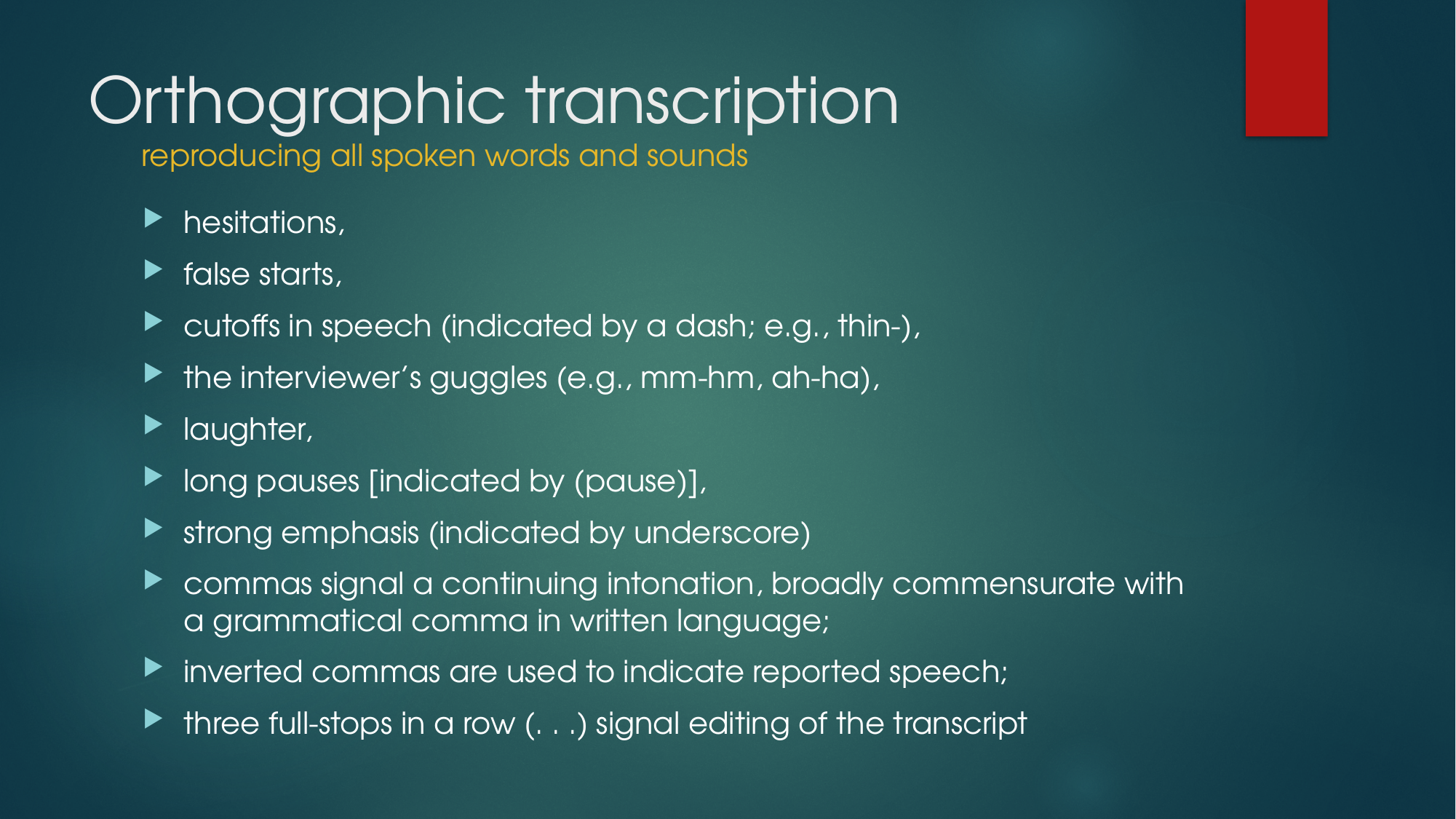

# Orthographic transcription reproducing all spoken words and sounds
hesitations,
false starts,
cutoffs in speech (indicated by a dash; e.g., thin-),
the interviewer’s guggles (e.g., mm-hm, ah-ha),
laughter,
long pauses [indicated by (pause)],
strong emphasis (indicated by underscore)
commas signal a continuing intonation, broadly commensurate with a grammatical comma in written language;
inverted commas are used to indicate reported speech;
three full-stops in a row (. . .) signal editing of the transcript